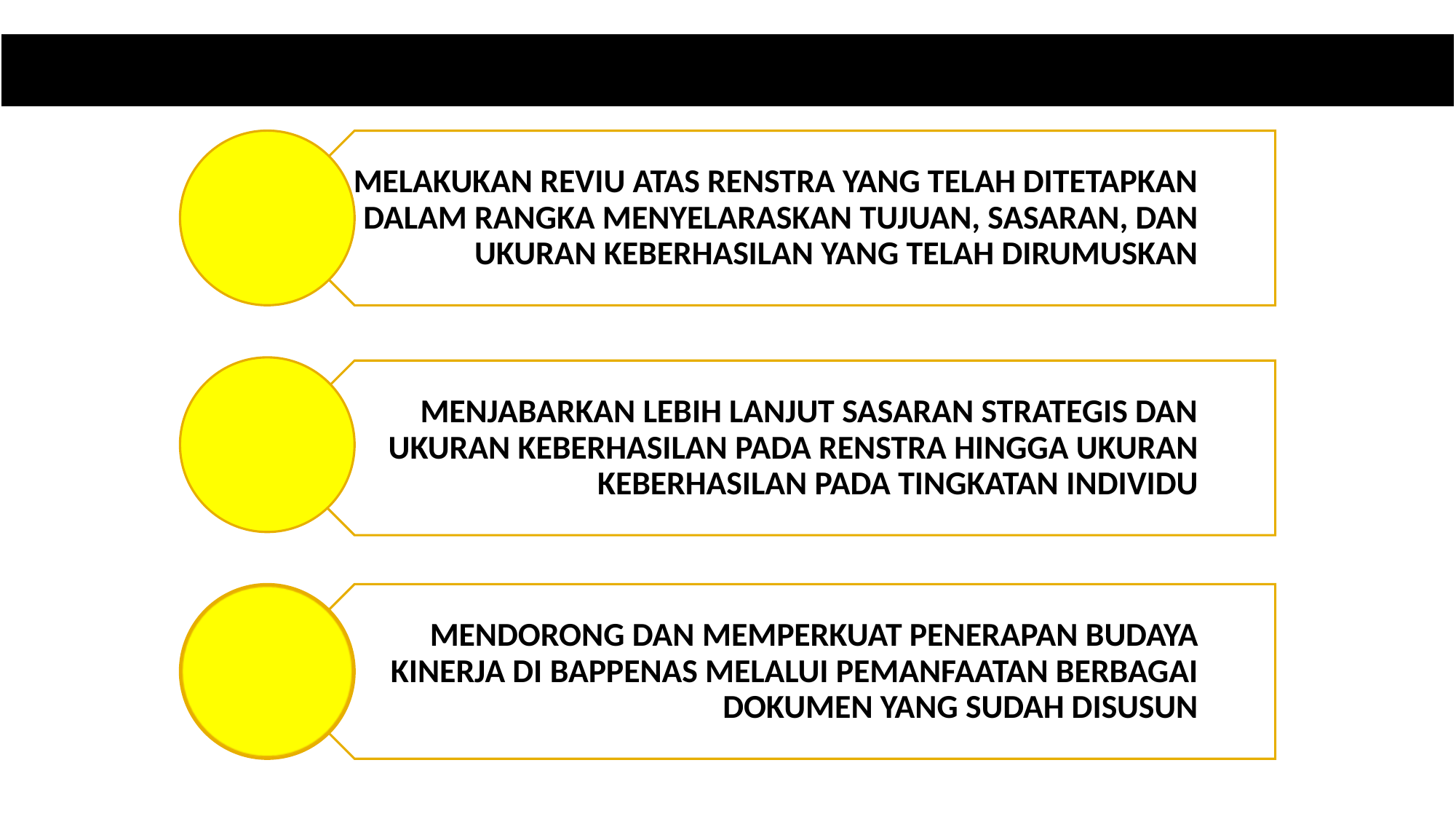

REKOMENDASI HASIL EVALUASI AKIP 2015
MELAKUKAN REVIU ATAS RENSTRA YANG TELAH DITETAPKAN DALAM RANGKA MENYELARASKAN TUJUAN, SASARAN, DAN UKURAN KEBERHASILAN YANG TELAH DIRUMUSKAN
MENJABARKAN LEBIH LANJUT SASARAN STRATEGIS DAN UKURAN KEBERHASILAN PADA RENSTRA HINGGA UKURAN KEBERHASILAN PADA TINGKATAN INDIVIDU
MENDORONG DAN MEMPERKUAT PENERAPAN BUDAYA KINERJA DI BAPPENAS MELALUI PEMANFAATAN BERBAGAI DOKUMEN YANG SUDAH DISUSUN
5